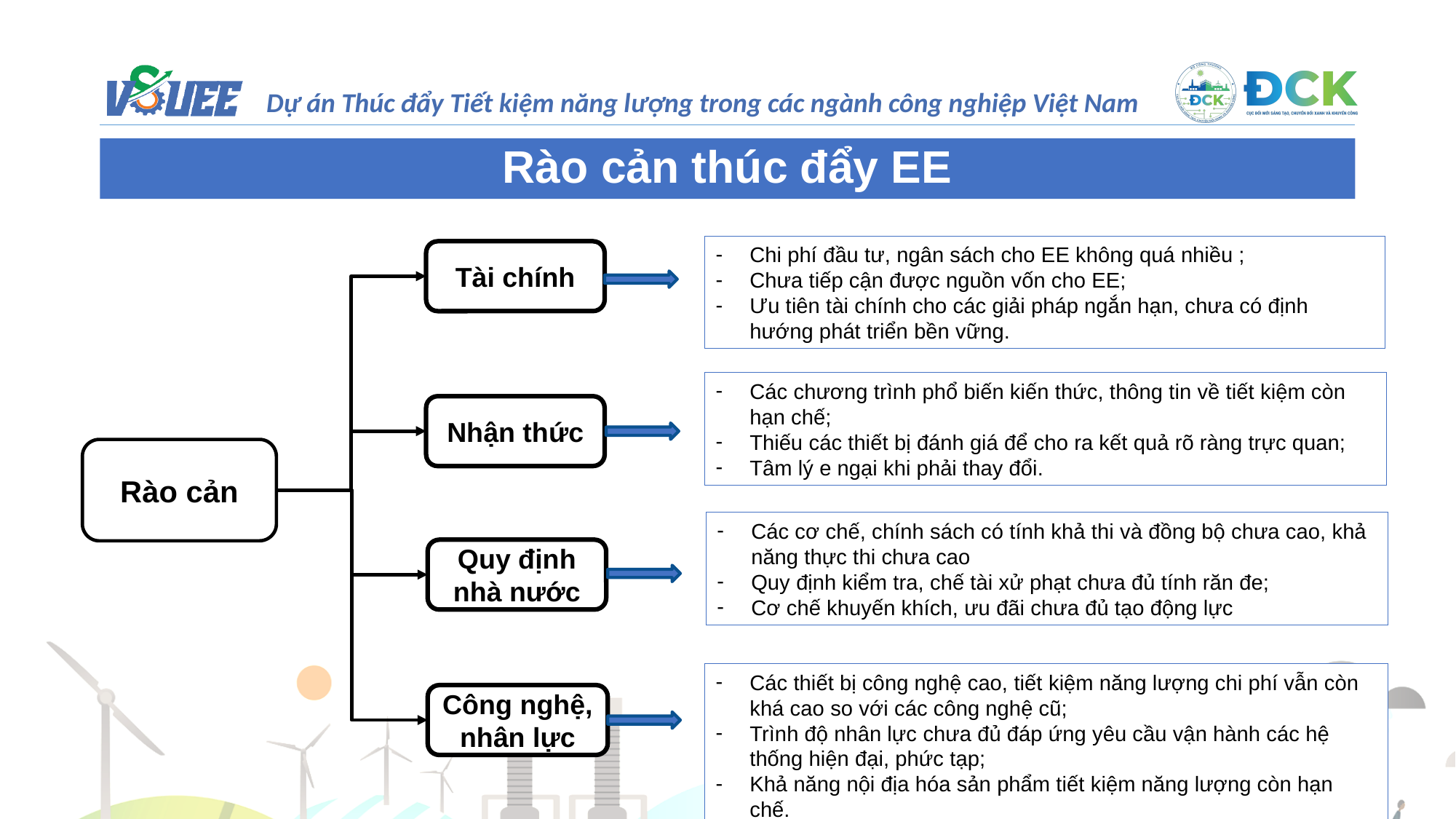

Rào cản thúc đẩy EE
Chi phí đầu tư, ngân sách cho EE không quá nhiều ;
Chưa tiếp cận được nguồn vốn cho EE;
Ưu tiên tài chính cho các giải pháp ngắn hạn, chưa có định hướng phát triển bền vững.
Tài chính

Các chương trình phổ biến kiến thức, thông tin về tiết kiệm còn hạn chế;
Thiếu các thiết bị đánh giá để cho ra kết quả rõ ràng trực quan;
Tâm lý e ngại khi phải thay đổi.
Nhận thức

Rào cản
Các cơ chế, chính sách có tính khả thi và đồng bộ chưa cao, khả năng thực thi chưa cao
Quy định kiểm tra, chế tài xử phạt chưa đủ tính răn đe;
Cơ chế khuyến khích, ưu đãi chưa đủ tạo động lực
Quy định nhà nước

Các thiết bị công nghệ cao, tiết kiệm năng lượng chi phí vẫn còn khá cao so với các công nghệ cũ;
Trình độ nhân lực chưa đủ đáp ứng yêu cầu vận hành các hệ thống hiện đại, phức tạp;
Khả năng nội địa hóa sản phẩm tiết kiệm năng lượng còn hạn chế.
Công nghệ, nhân lực

7